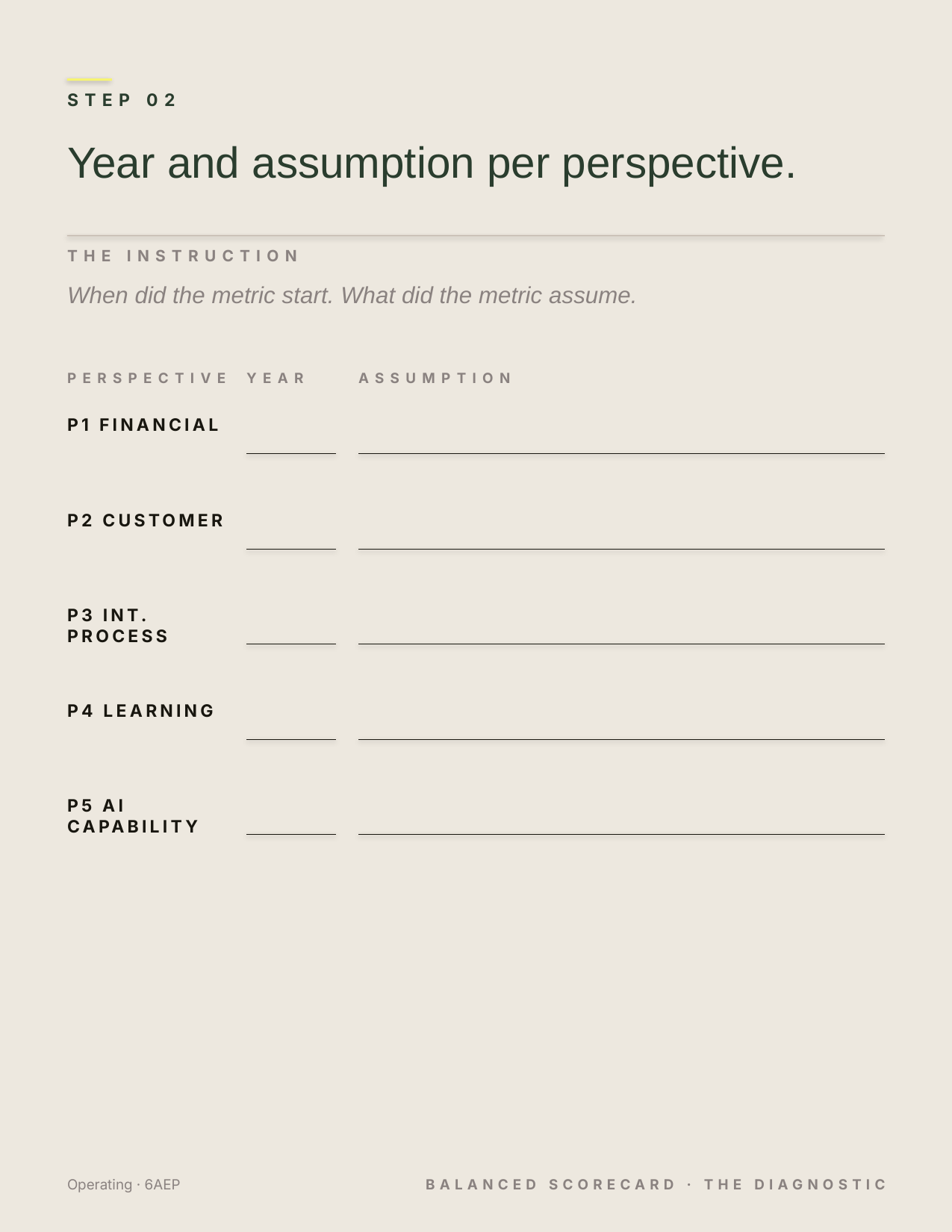

STEP 02
Year and assumption per perspective.

THE INSTRUCTION
When did the metric start. What did the metric assume.
PERSPECTIVE
YEAR
ASSUMPTION
P1 FINANCIAL
P2 CUSTOMER
P3 INT. PROCESS
P4 LEARNING
P5 AI CAPABILITY
Operating · 6AEP
BALANCED SCORECARD · THE DIAGNOSTIC